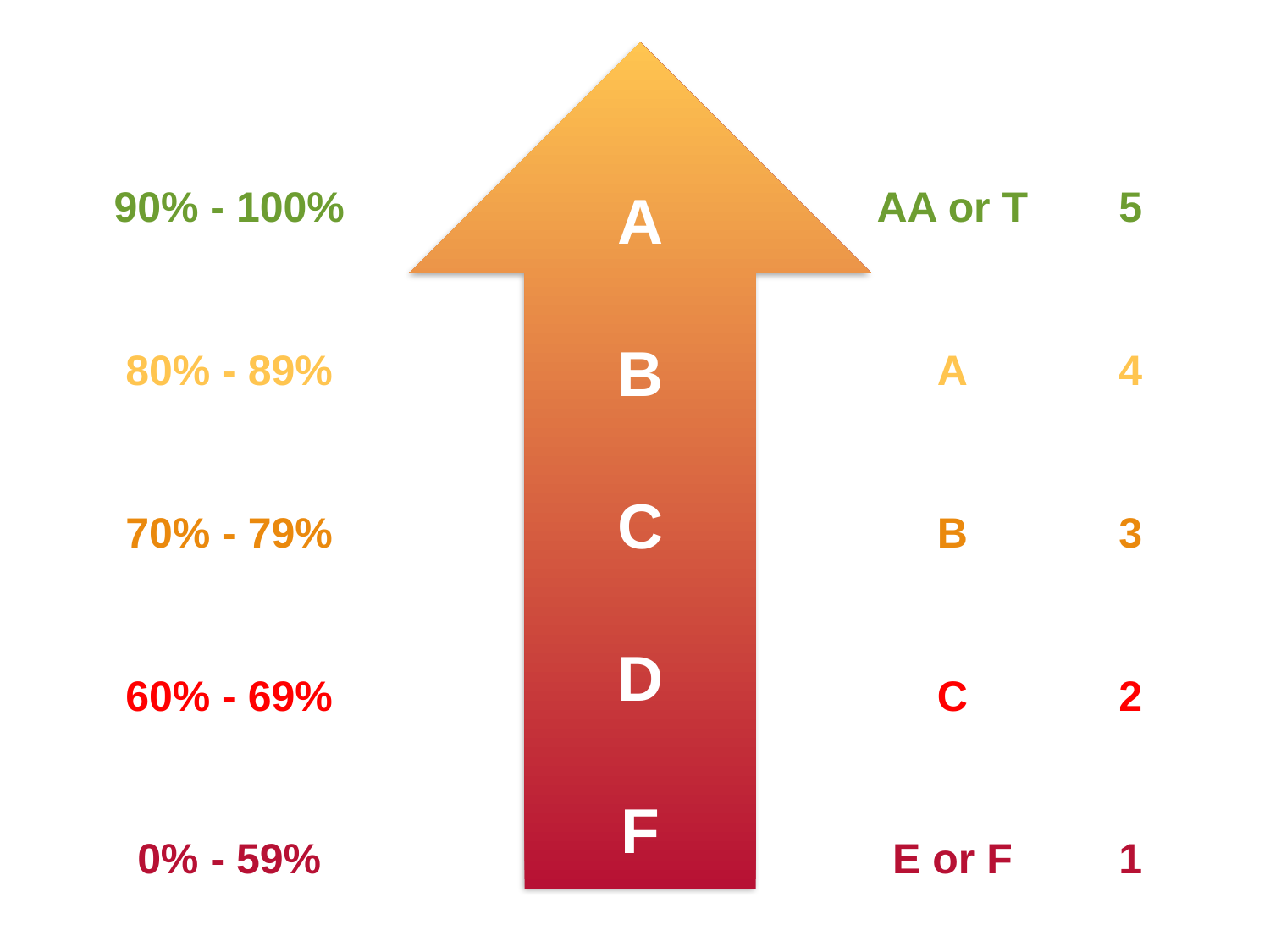

A

B

C

D

F
90% - 100%

80% - 89%

70% - 79%

60% - 69%

0% - 59%
AA or T

A

B

C

E or F
5

4

3

2

1